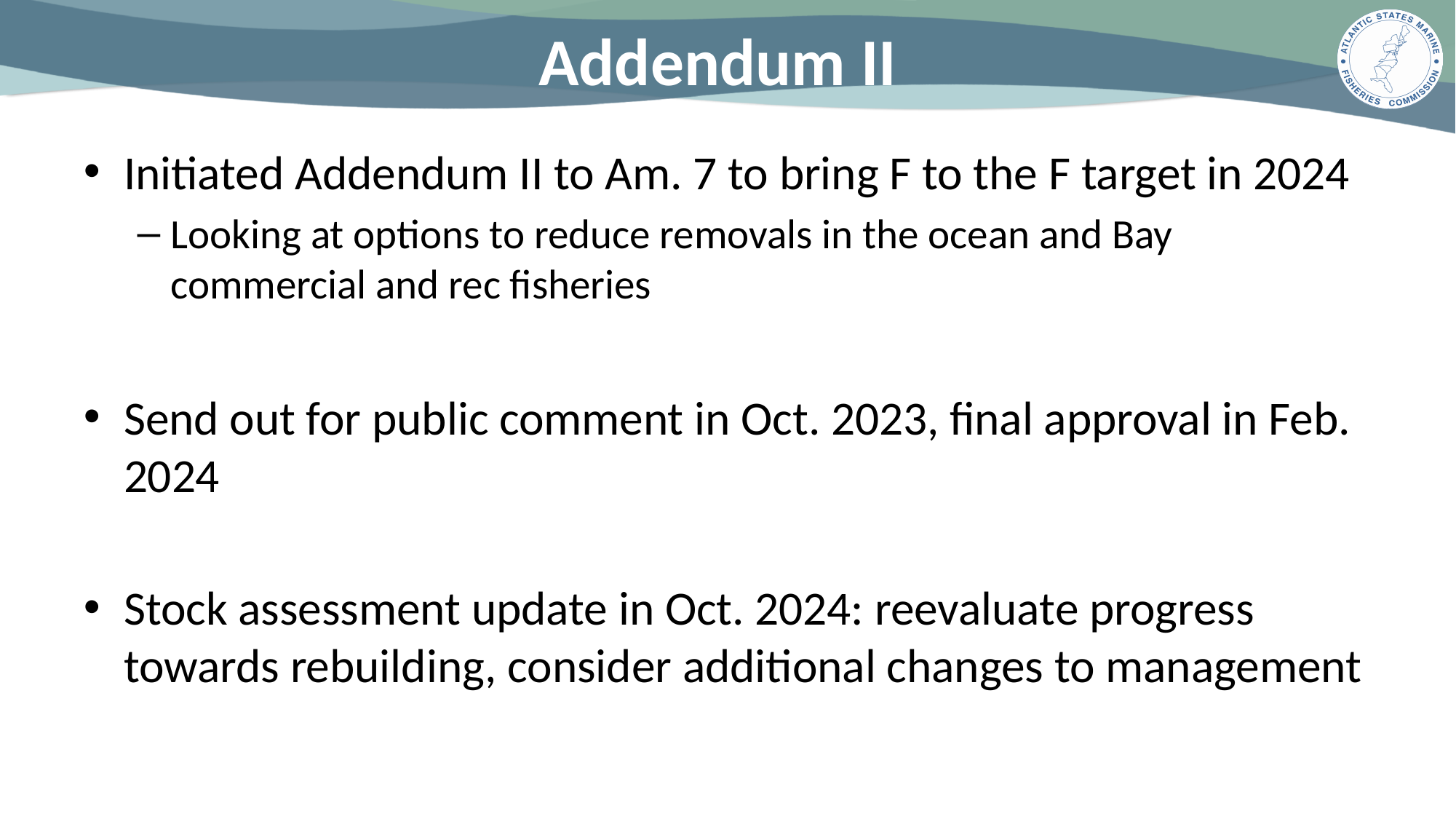

# Addendum II
Initiated Addendum II to Am. 7 to bring F to the F target in 2024
Looking at options to reduce removals in the ocean and Bay commercial and rec fisheries

Send out for public comment in Oct. 2023, final approval in Feb. 2024

Stock assessment update in Oct. 2024: reevaluate progress towards rebuilding, consider additional changes to management